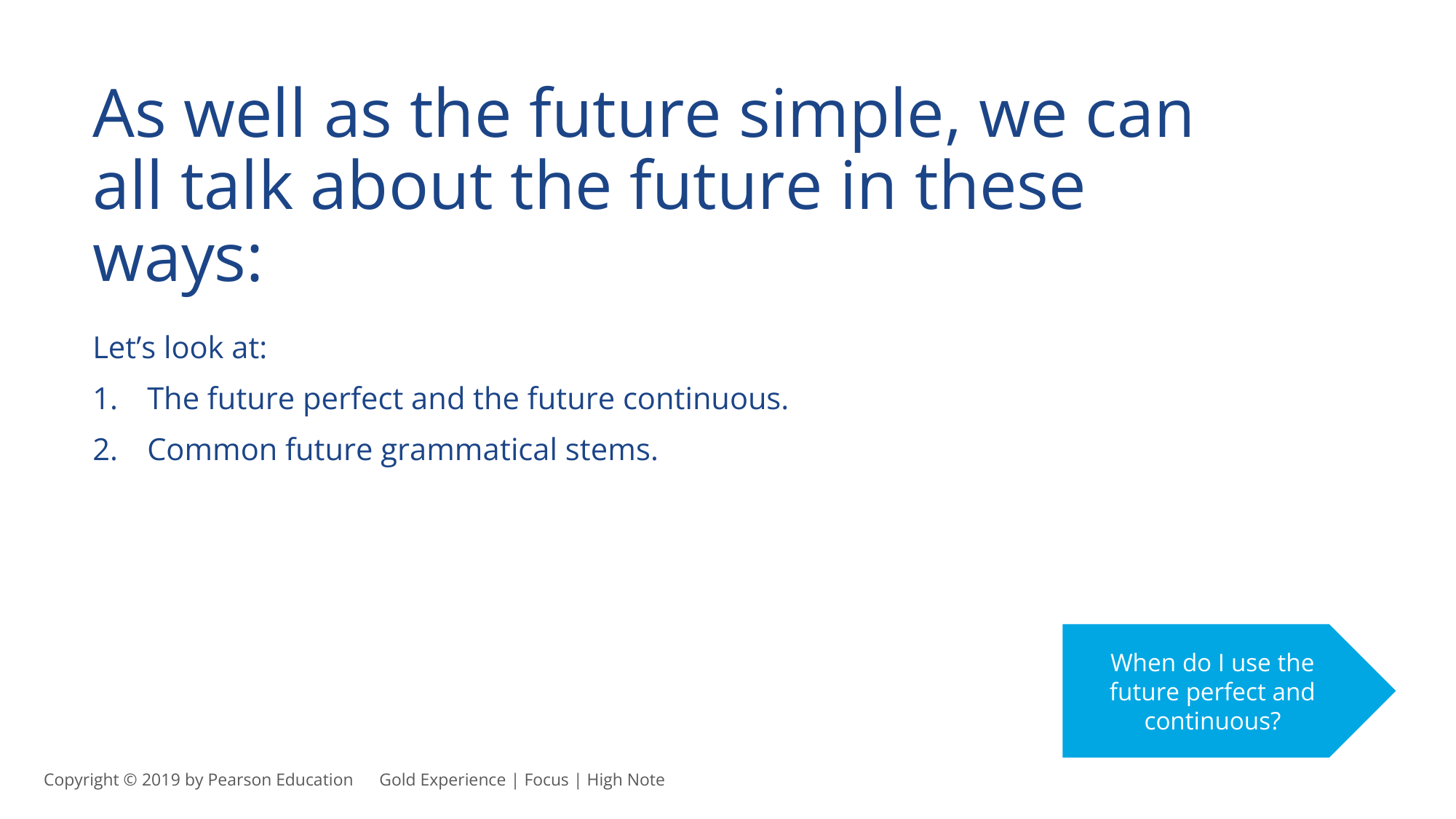

As well as the future simple, we can all talk about the future in these ways:
Let’s look at:
The future perfect and the future continuous.
Common future grammatical stems.

When do I use the future perfect and continuous?
Copyright © 2019 by Pearson Education      Gold Experience | Focus | High Note